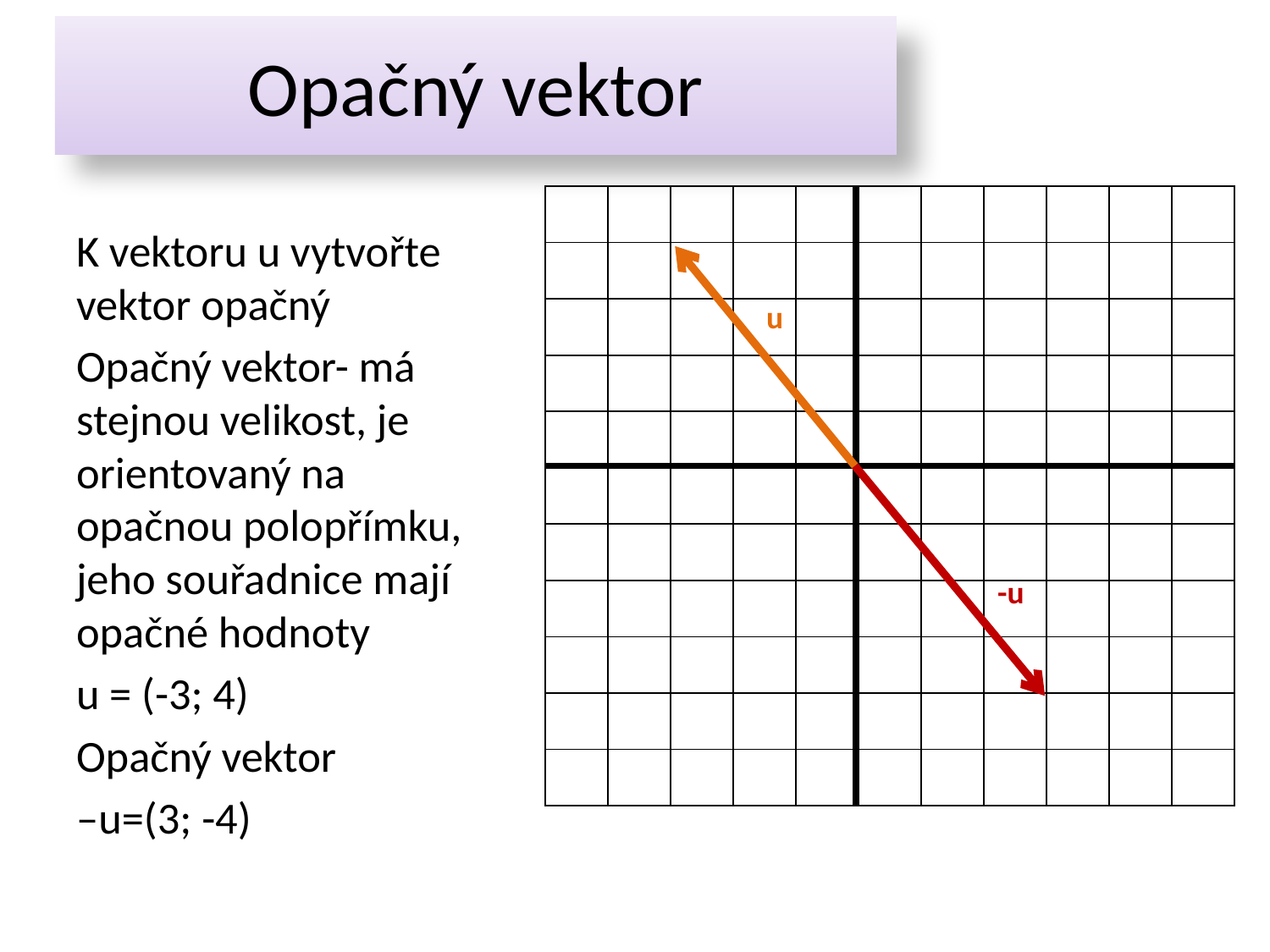

# Opačný vektor
|  |  |  |  |  |  |  |  |  |  |  |
| --- | --- | --- | --- | --- | --- | --- | --- | --- | --- | --- |
|  |  |  |  |  |  |  |  |  |  |  |
|  |  |  | u |  |  |  |  |  |  |  |
|  |  |  |  |  |  |  |  |  |  |  |
|  |  |  |  |  |  |  |  |  |  |  |
|  |  |  |  |  |  |  |  |  |  |  |
|  |  |  |  |  |  |  |  |  |  |  |
|  |  |  |  |  |  |  |  |  |  |  |
|  |  |  |  |  |  |  |  |  |  |  |
|  |  |  |  |  |  |  |  |  |  |  |
|  |  |  |  |  |  |  |  |  |  |  |
K vektoru u vytvořte vektor opačný
Opačný vektor- má stejnou velikost, je orientovaný na opačnou polopřímku, jeho souřadnice mají opačné hodnoty
u = (-3; 4)
Opačný vektor
–u=(3; -4)
-u